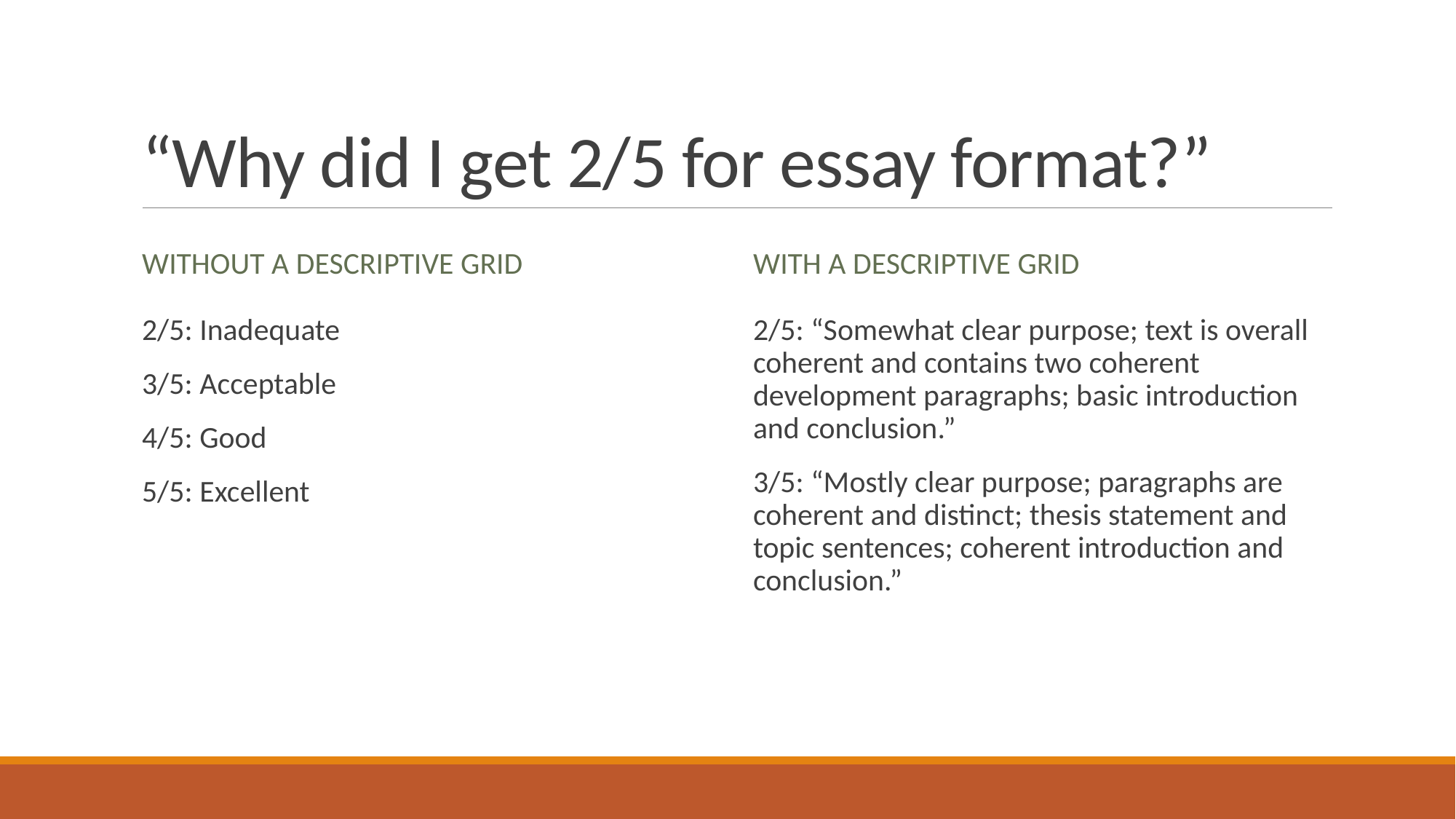

# “Why did I get 2/5 for essay format?”
Without a descriptive grid
With a descriptive grid
2/5: Inadequate
3/5: Acceptable
4/5: Good
5/5: Excellent

2/5: “Somewhat clear purpose; text is overall coherent and contains two coherent development paragraphs; basic introduction and conclusion.”
3/5: “Mostly clear purpose; paragraphs are coherent and distinct; thesis statement and topic sentences; coherent introduction and conclusion.”